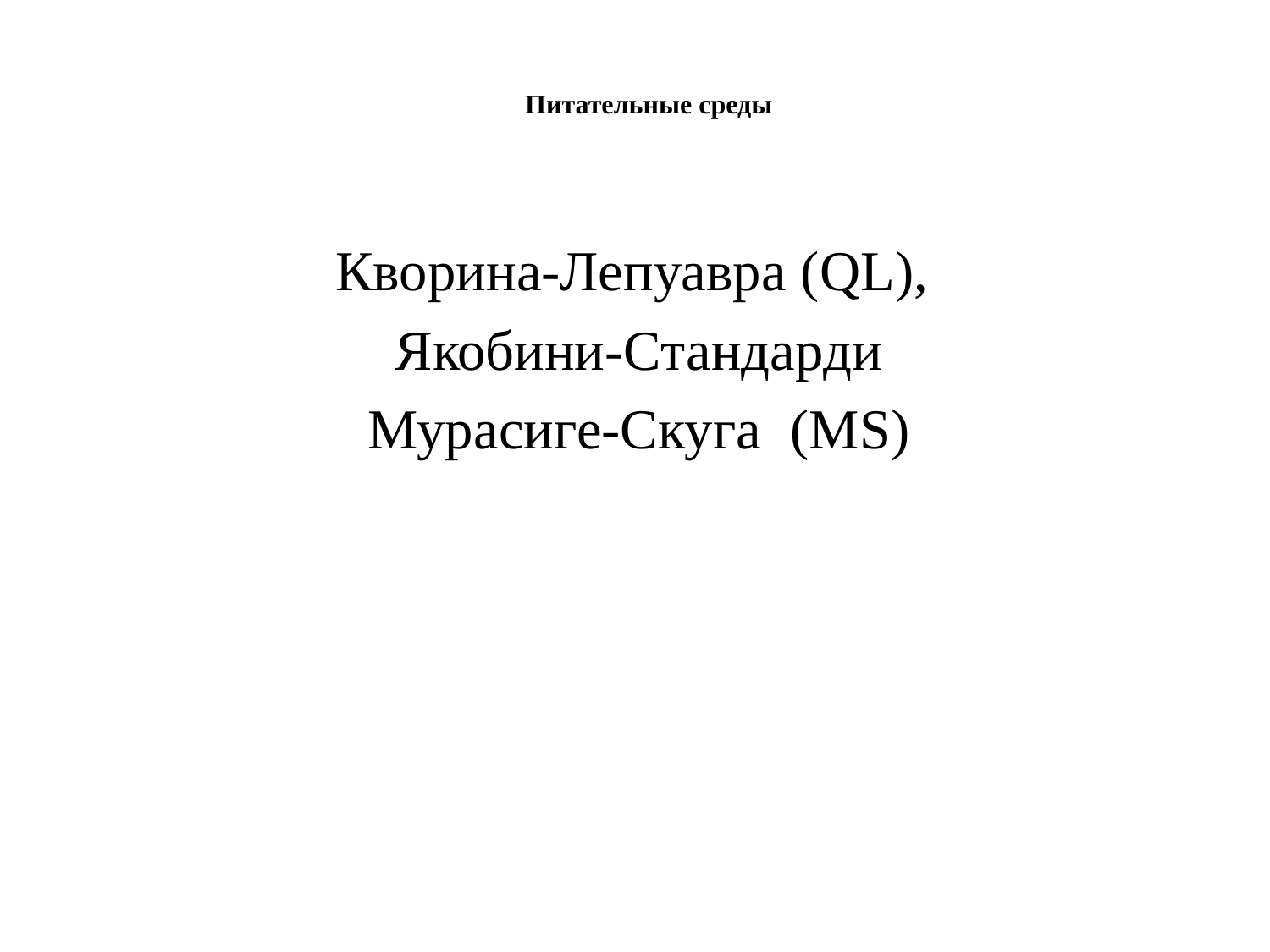

# Питательные среды
Кворина-Лепуавра (QL),
Якобини-Стандарди
Мурасиге-Скуга  (МS)